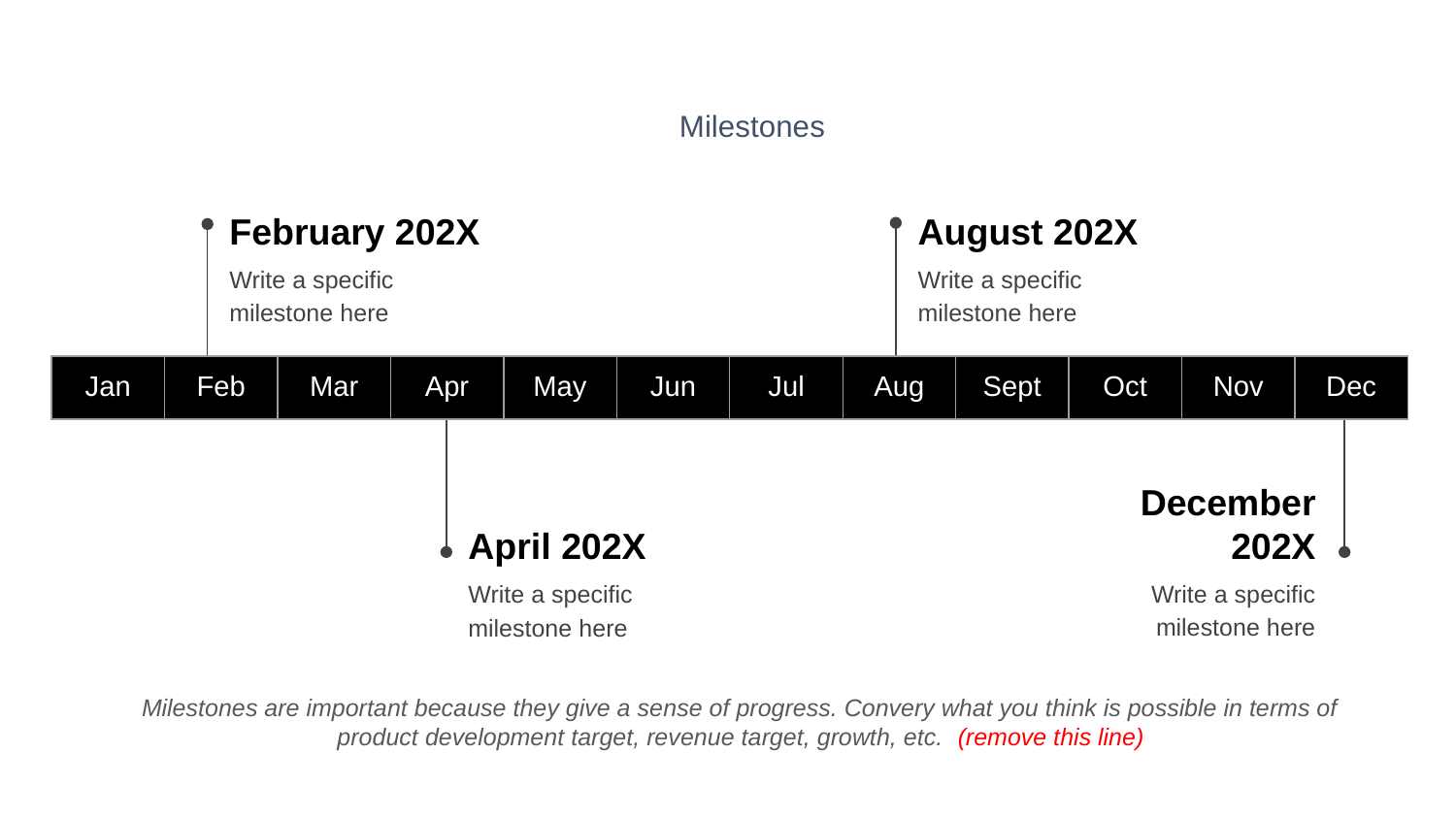

Milestones
February 202X
August 202X
Write a specific milestone here

Write a specific milestone here

| Jan | Feb | Mar | Apr | May | Jun | Jul | Aug | Sept | Oct | Nov | Dec |
| --- | --- | --- | --- | --- | --- | --- | --- | --- | --- | --- | --- |
December 202X

April 202X
Write a specific milestone here

Write a specific milestone here
Milestones are important because they give a sense of progress. Convery what you think is possible in terms of product development target, revenue target, growth, etc.  (remove this line)